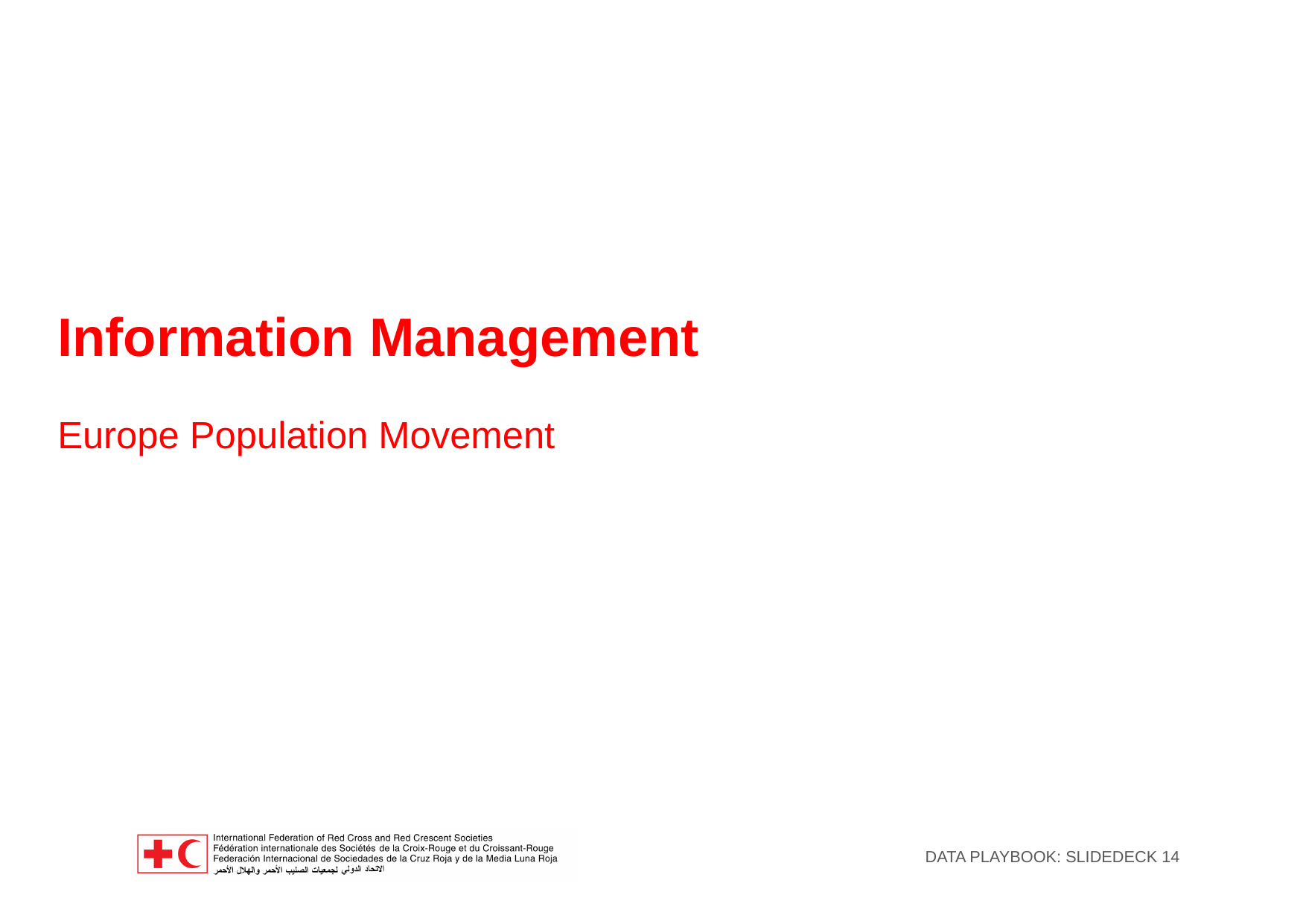

# Information Management
Europe Population Movement
Budapest 16 -17 November 2015